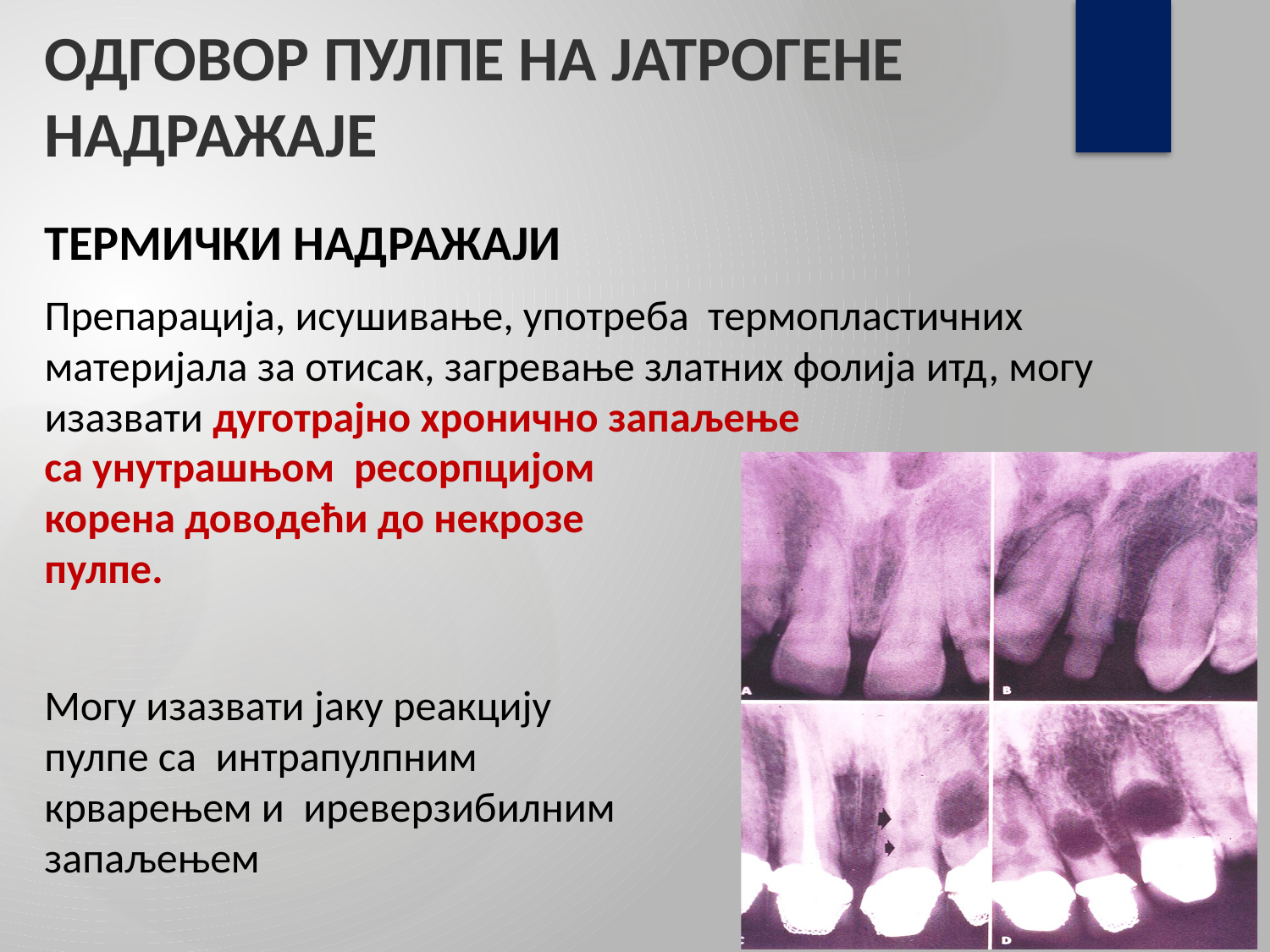

# ОДГОВОР ПУЛПЕ НА ЈАТРОГЕНЕ НАДРАЖАЈЕ
ТЕРМИЧКИ НАДРАЖАЈИ
Препарација, исушивање, употреба  термопластичних материјала за отисак, загревање златних фолија итд, могу изазвати дуготрајно хронично запаљење

са унутрашњом  ресорпцијом корена доводећи до некрозе пулпе.

Могу изазвати јаку реакцију пулпе са  интрапулпним крварењем и  иреверзибилним запаљењем